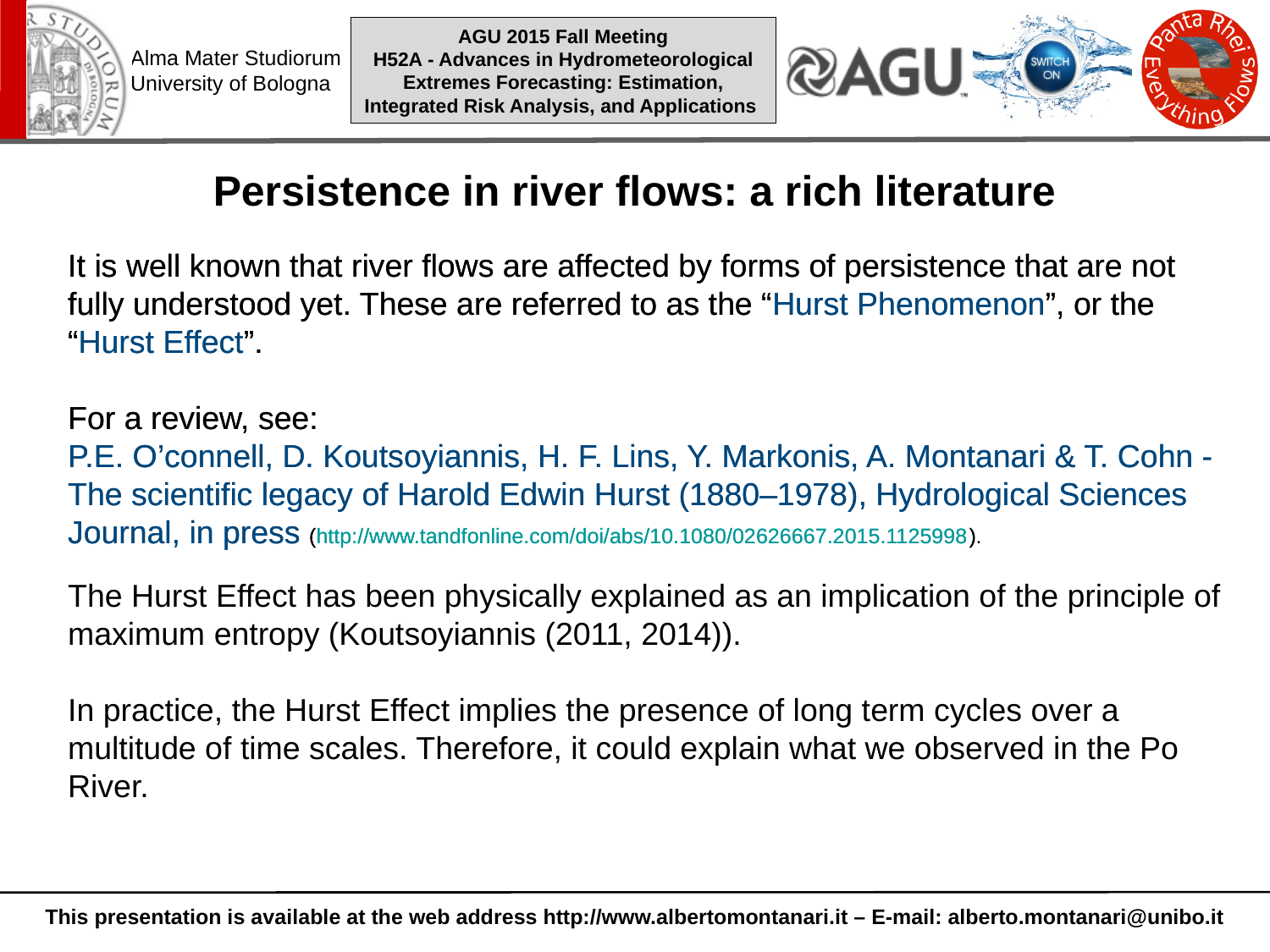

Persistence in river flows: a rich literature
It is well known that river flows are affected by forms of persistence that are not fully understood yet. These are referred to as the “Hurst Phenomenon”, or the “Hurst Effect”.

For a review, see:
P.E. O’connell, D. Koutsoyiannis, H. F. Lins, Y. Markonis, A. Montanari & T. Cohn - The scientific legacy of Harold Edwin Hurst (1880–1978), Hydrological Sciences Journal, in press (http://www.tandfonline.com/doi/abs/10.1080/02626667.2015.1125998).
It is well known that river flows are affected by forms of persistence that are not fully understood yet. These are referred to as the “Hurst Phenomenon”, or the “Hurst Effect”.

For a review, see:
P.E. O’connell, D. Koutsoyiannis, H. F. Lins, Y. Markonis, A. Montanari & T. Cohn - The scientific legacy of Harold Edwin Hurst (1880–1978), Hydrological Sciences Journal, in press (http://www.tandfonline.com/doi/abs/10.1080/02626667.2015.1125998)

The Hurst Effect has been physically explained as an implication of the principle of maximum entropy (Koutsoyiannis (2011, 2014)).

In practice, the Hurst Effect implies the presence of long term cycles over a multitude of time scales. Therefore, it could explain what we observed in the Po River.